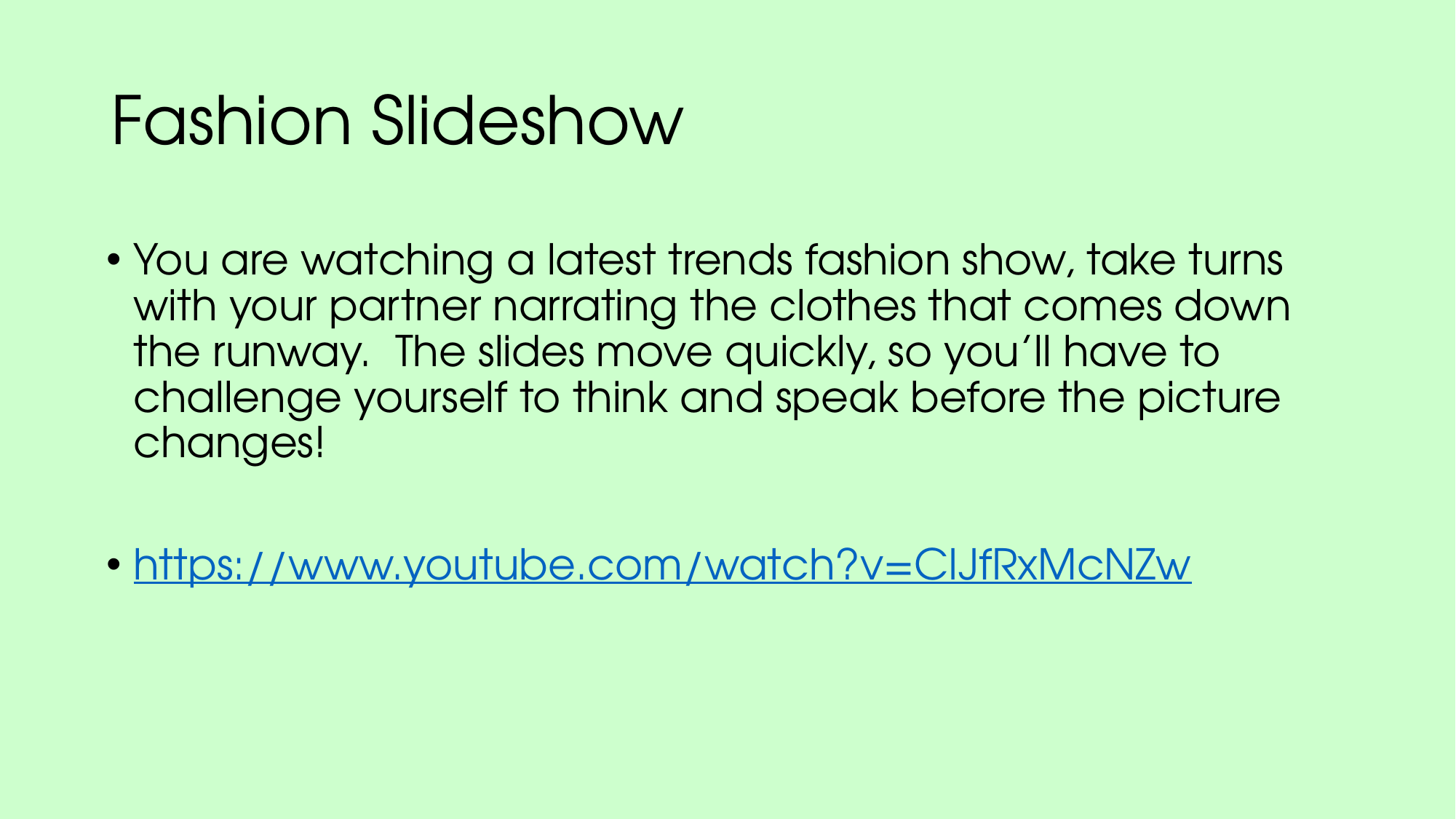

# Fashion Slideshow
You are watching a latest trends fashion show, take turns with your partner narrating the clothes that comes down the runway.  The slides move quickly, so you’ll have to challenge yourself to think and speak before the picture changes!

https://www.youtube.com/watch?v=CIJfRxMcNZw